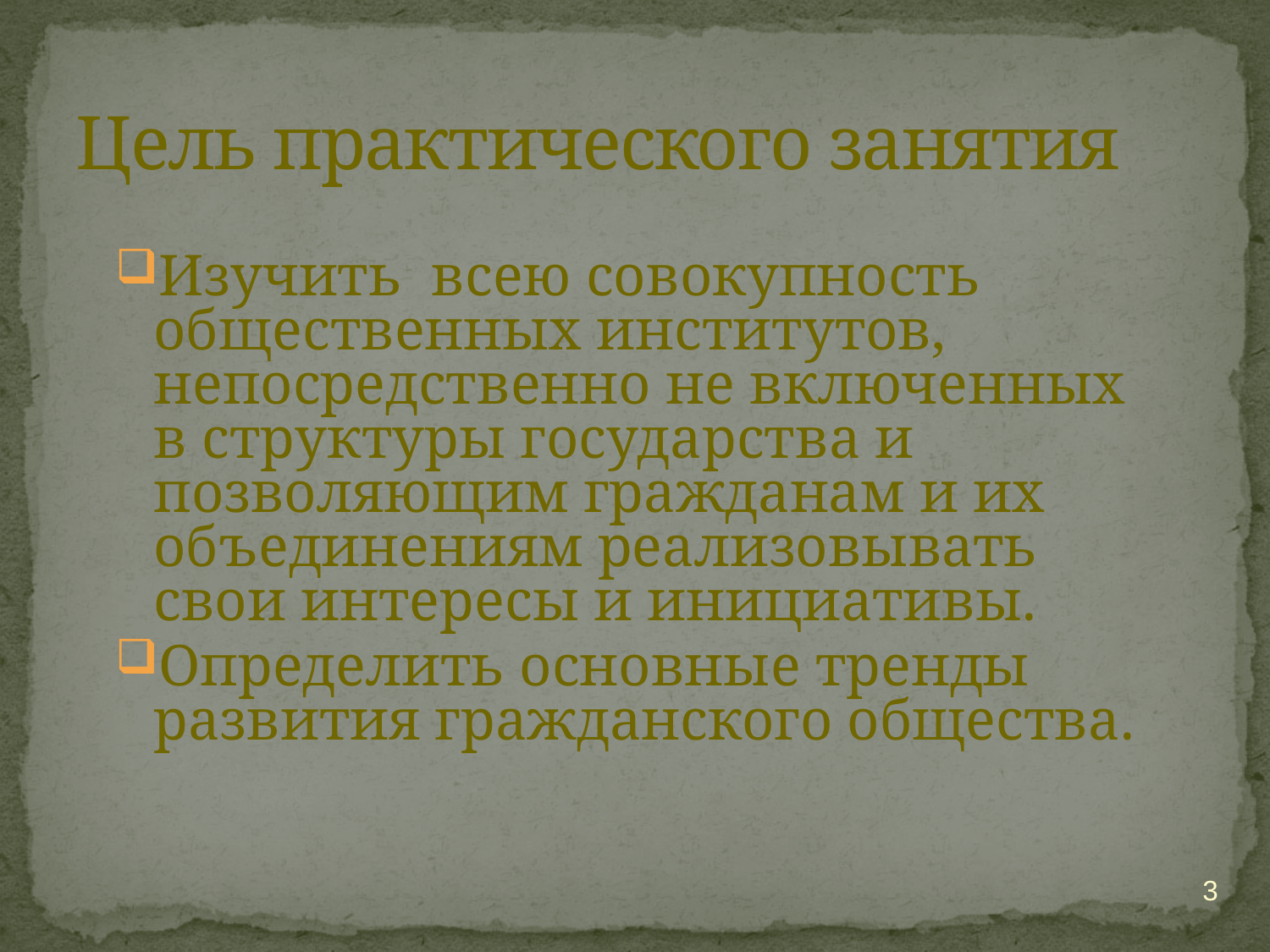

# Цель практического занятия
Изучить  всею совокупность общественных институтов, непосредственно не включенных в структуры государства и позволяющим гражданам и их объединениям реализовывать свои интересы и инициативы.
Определить основные тренды развития гражданского общества.
3